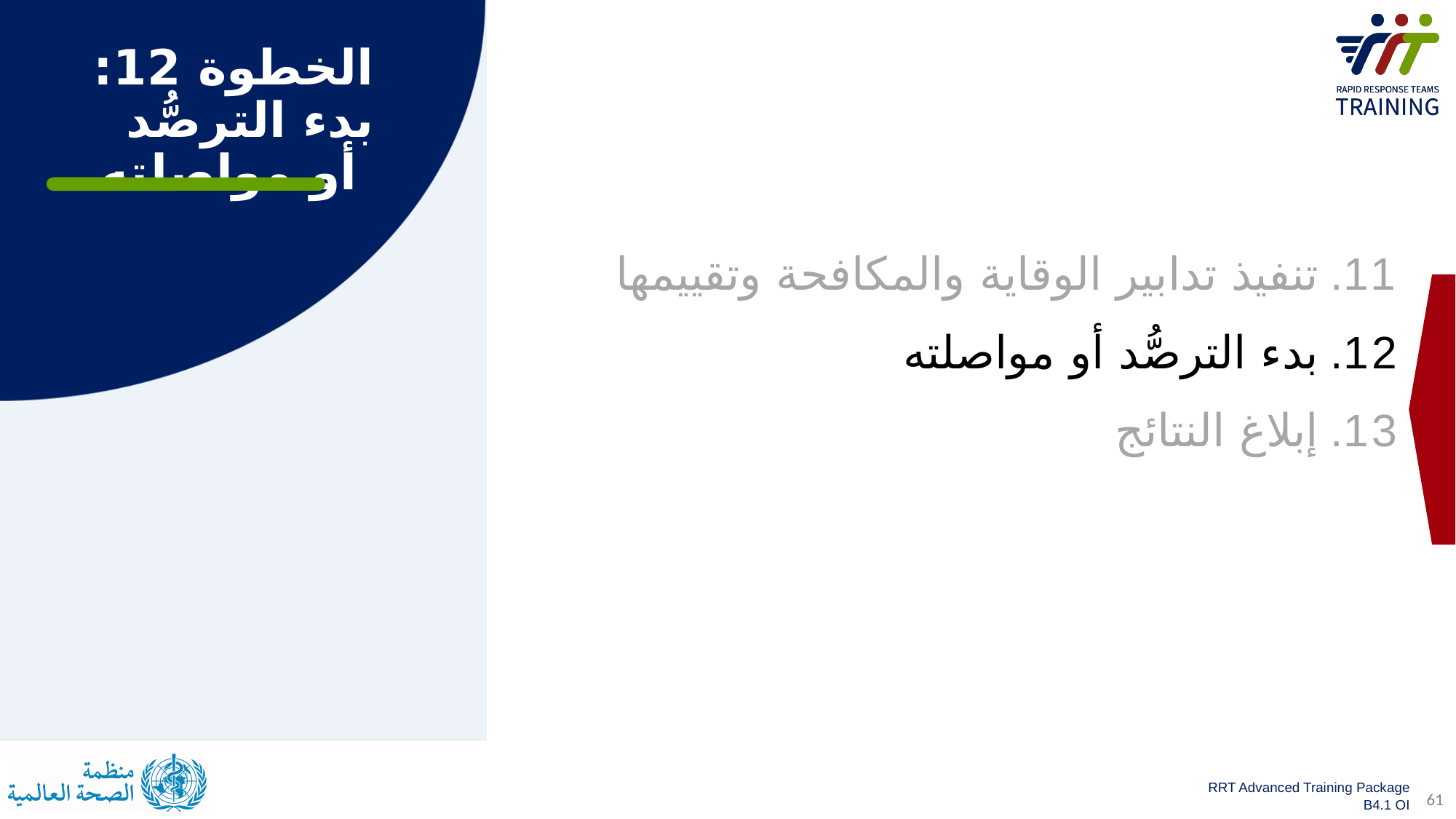

# الخطوة 12: بدء الترصُّد  أو مواصلته

تنفيذ تدابير الوقاية والمكافحة وتقييمها
بدء الترصُّد أو مواصلته
إبلاغ النتائج